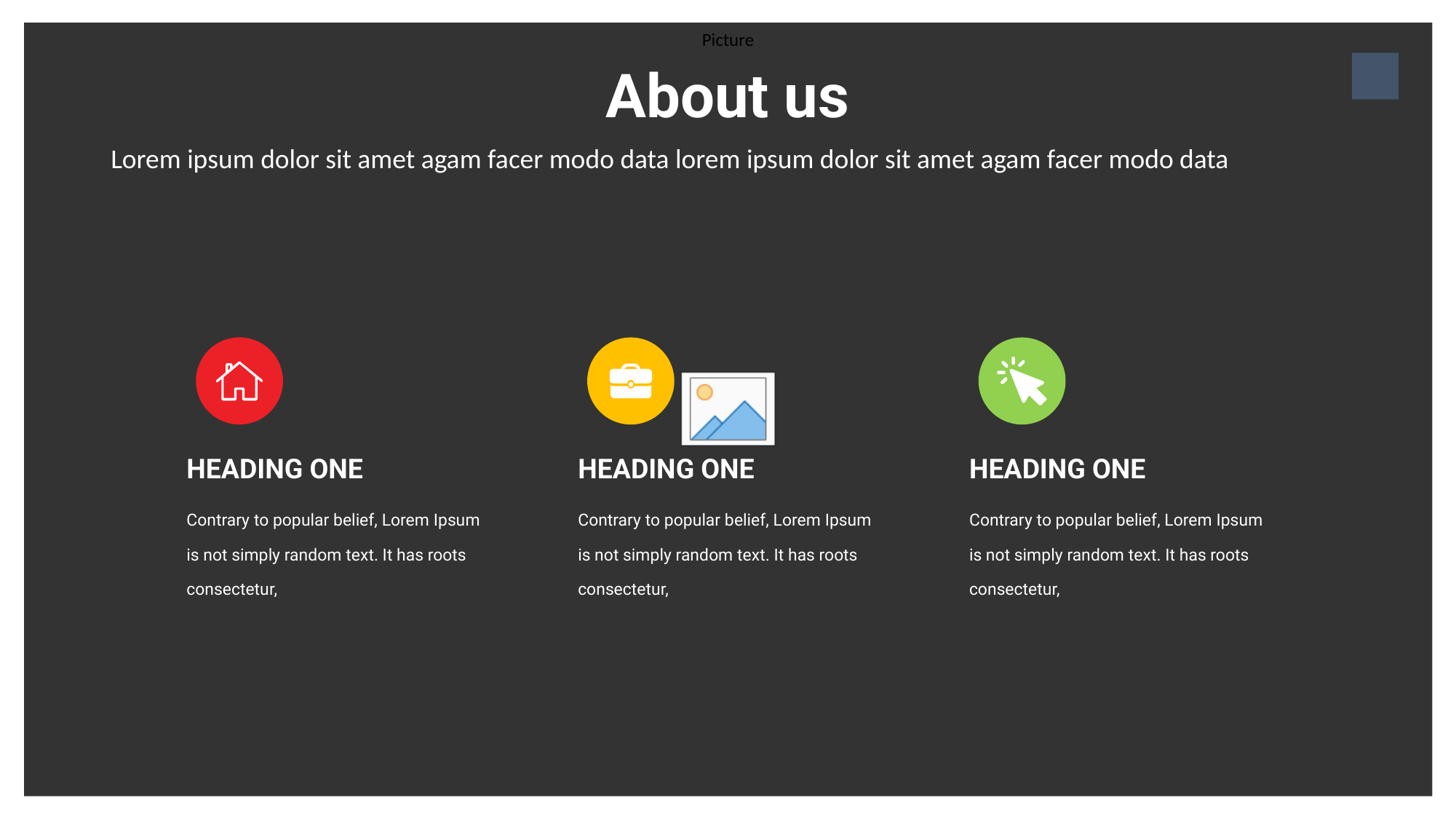

About us
4
ABOUT US
INFOGRAPHIC SLIDES
Lorem ipsum dolor sit amet agam facer modo data lorem ipsum dolor sit amet agam facer modo data
Contrary to popular belief, Lorem Ipsum is not simply random text. It has roots in a piece of classical Latin literature from 45 BC, making it over 2000 years old. Richard McClintock, a Latin professor at

HEADING ONE
Contrary to popular belief, Lorem Ipsum is not simply random text. It has roots consectetur,

HEADING ONE
Contrary to popular belief, Lorem Ipsum is not simply random text. It has roots consectetur,

HEADING ONE
Contrary to popular belief, Lorem Ipsum is not simply random text. It has roots consectetur,

300.8K
Contrary to popular belief, Lorem Ipsum

300.8K
Contrary to popular belief, Lorem Ipsum